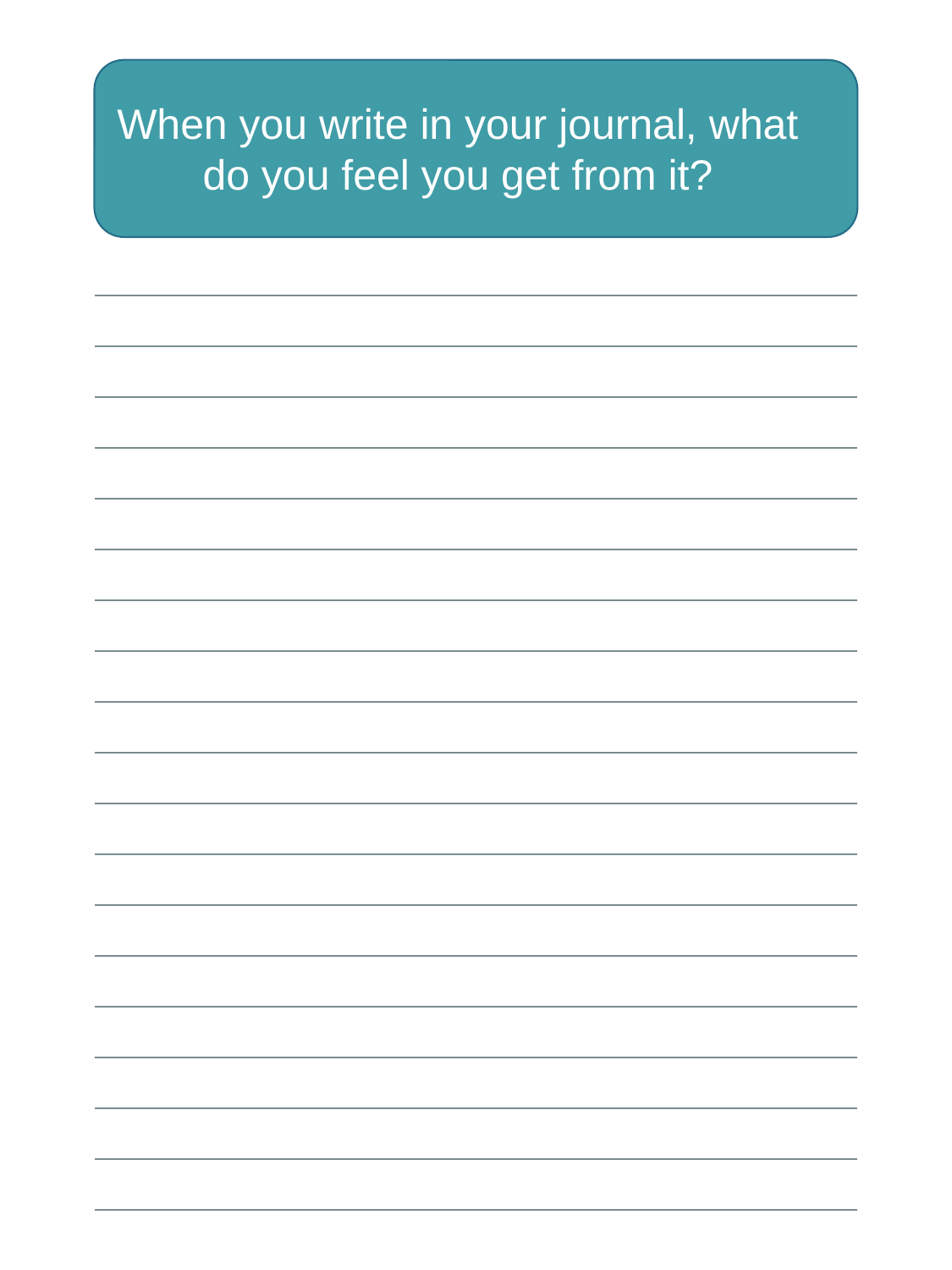

When you write in your journal, what do you feel you get from it?
|  |
| --- |
|  |
|  |
|  |
|  |
|  |
|  |
|  |
|  |
|  |
|  |
|  |
|  |
|  |
|  |
|  |
|  |
|  |